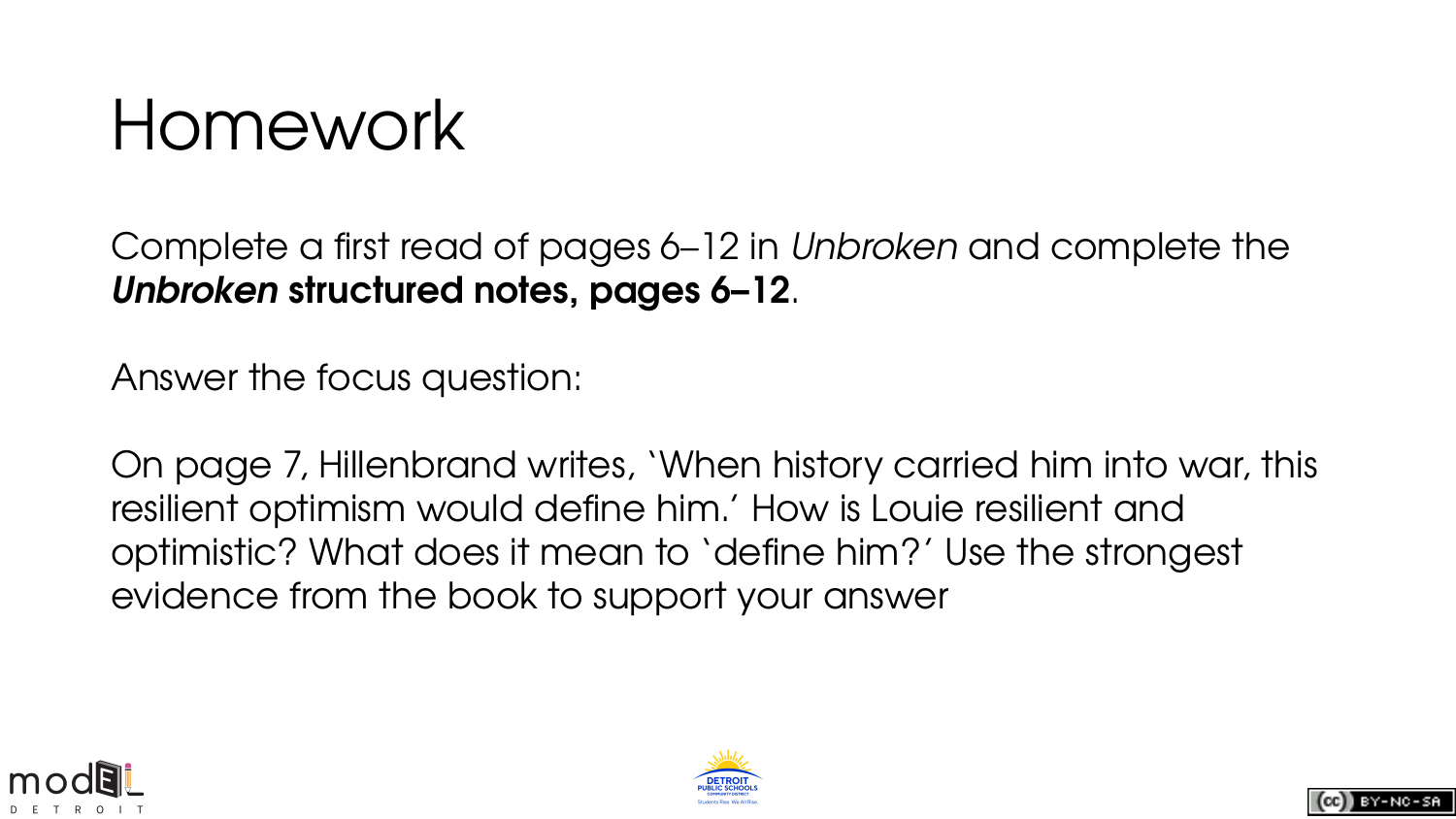

# Homework
Complete a first read of pages 6–12 in Unbroken and complete the Unbroken structured notes, pages 6–12.
Answer the focus question:

On page 7, Hillenbrand writes, ‘When history carried him into war, this resilient optimism would define him.’ How is Louie resilient and optimistic? What does it mean to ‘define him?’ Use the strongest evidence from the book to support your answer